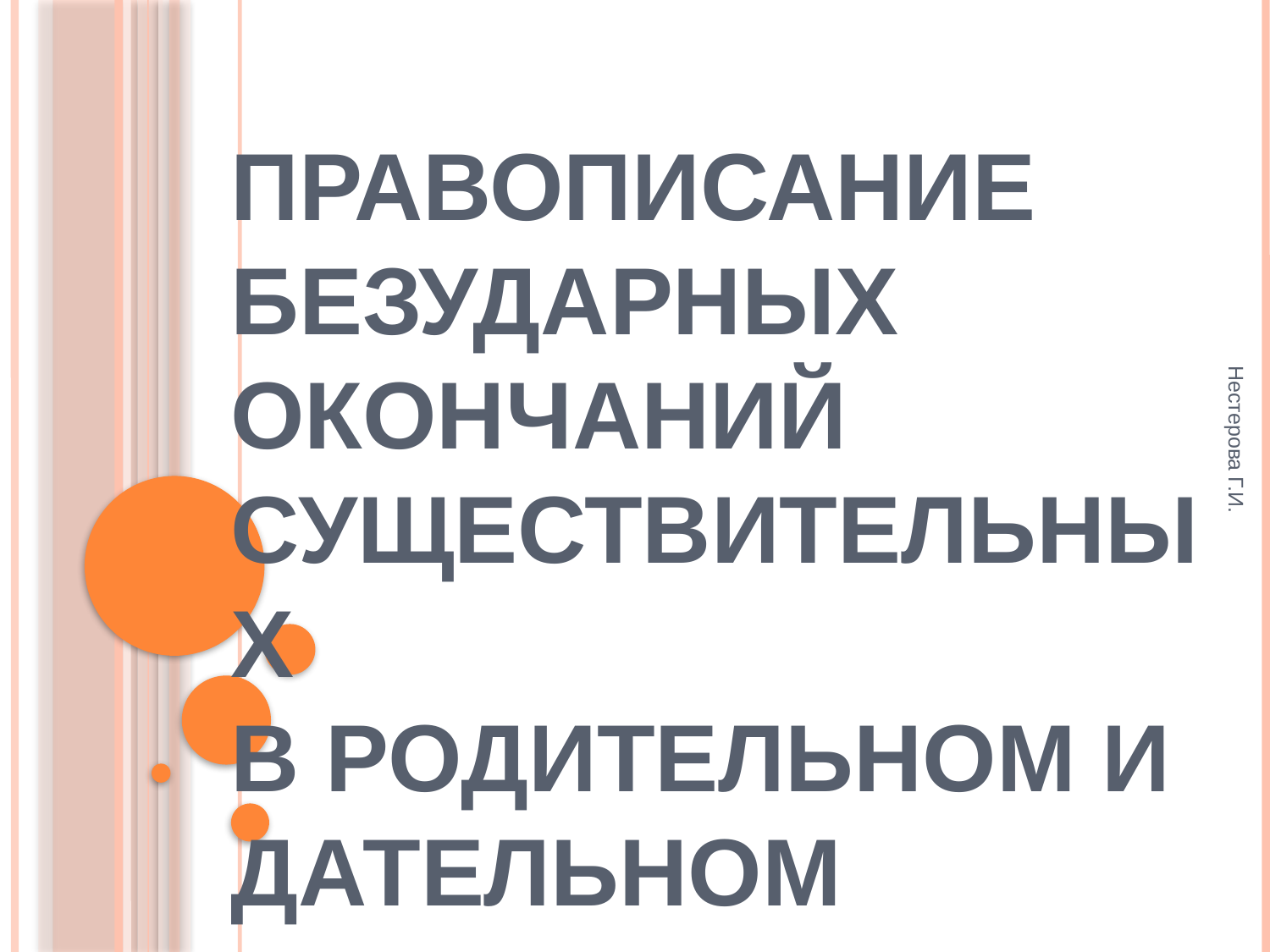

Правописание безударных окончаний существительных
в родительном и дательном падежах
Нестерова Г.И.